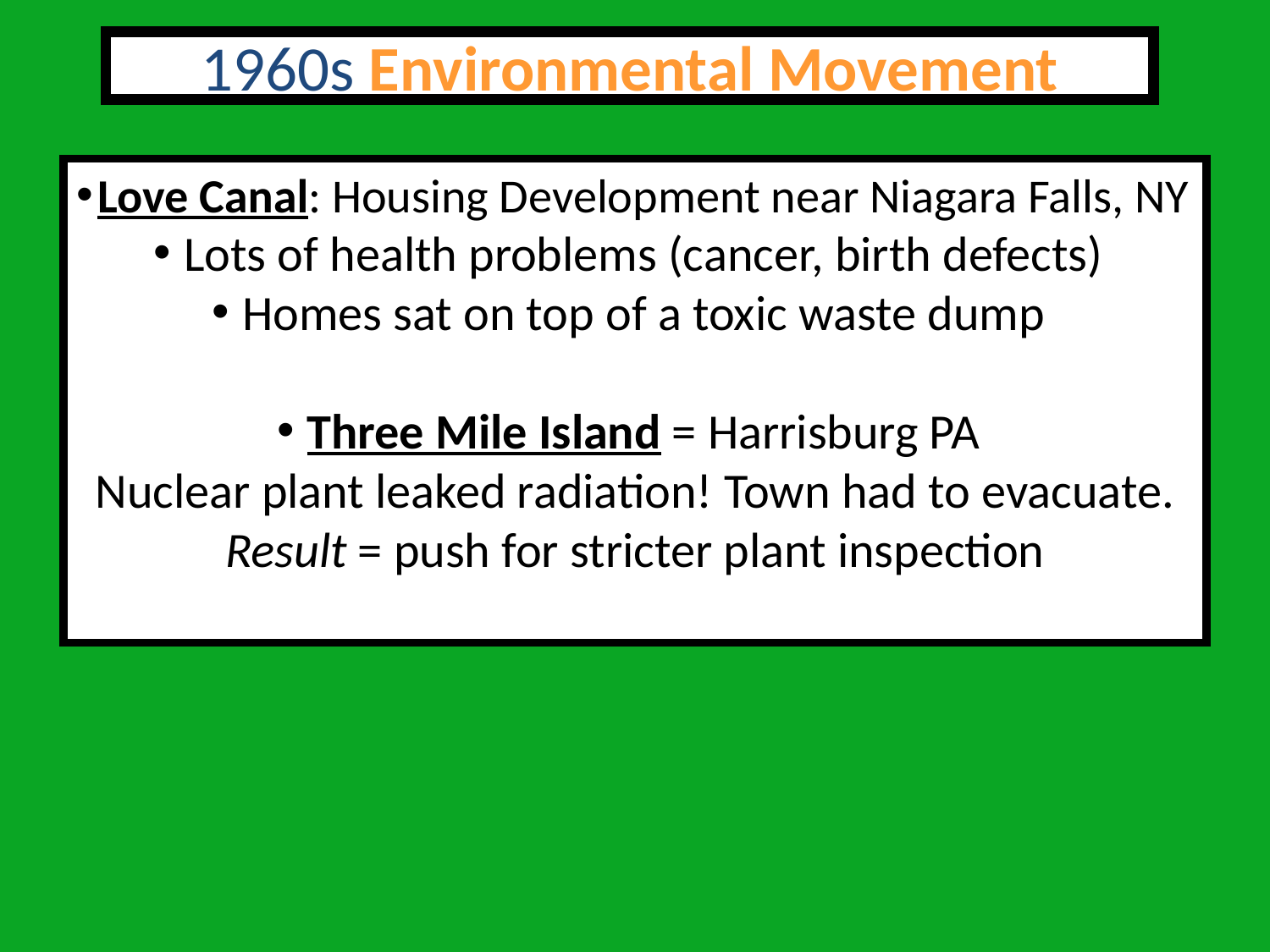

1960s Environmental Movement
Love Canal: Housing Development near Niagara Falls, NY
Lots of health problems (cancer, birth defects)
Homes sat on top of a toxic waste dump

Three Mile Island = Harrisburg PA
Nuclear plant leaked radiation! Town had to evacuate.
Result = push for stricter plant inspection